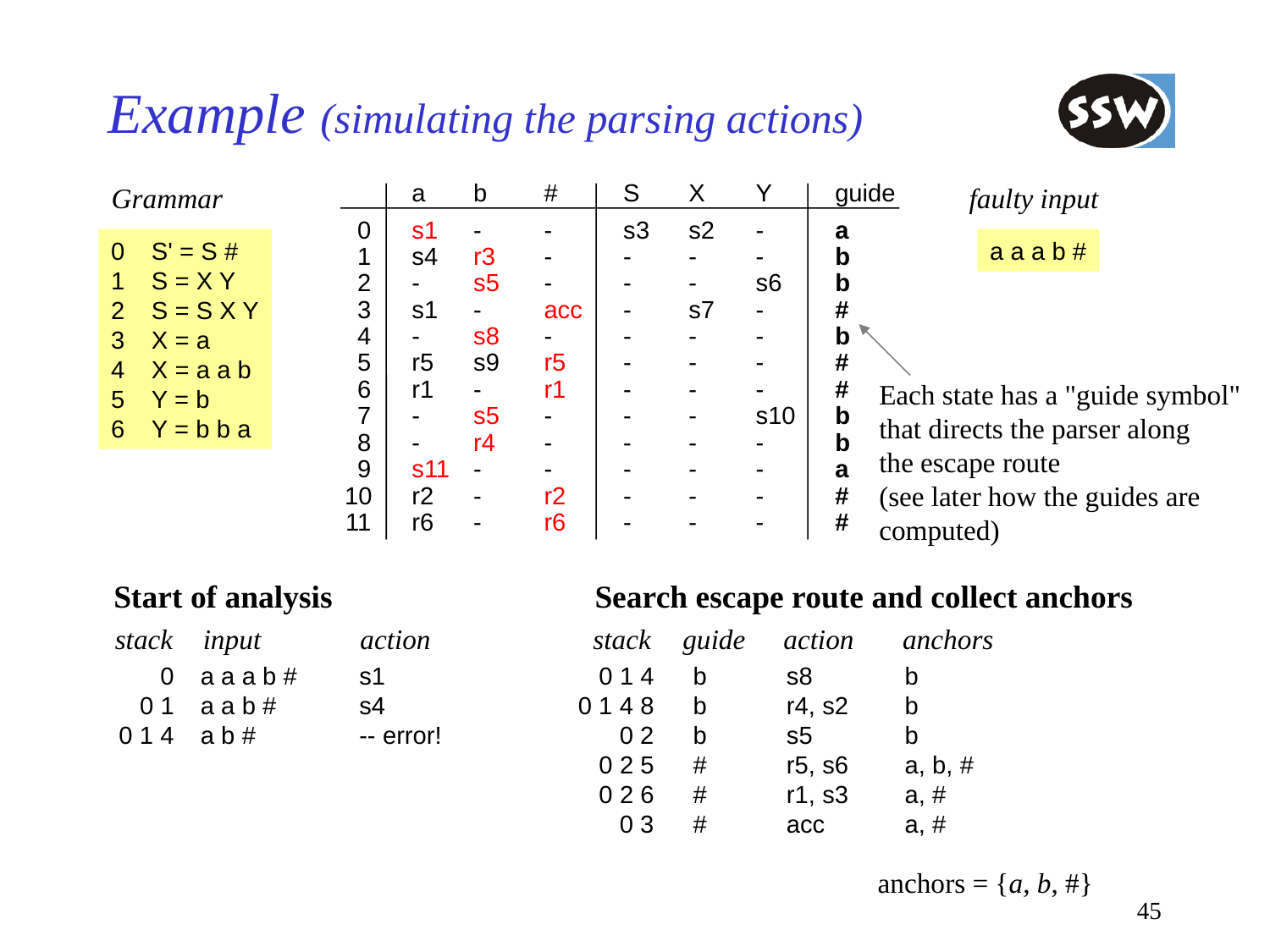

# Example (simulating the parsing actions)
		a	b	#	S	X	Y	guide
	0	s1	-	-	s3	s2	-	a
	1	s4	r3	-	-	-	-	b
	2	-	s5	-	-	-	s6	b
	3	s1	-	acc	-	s7	-	#
	4	-	s8	-	-	-	-	b
	5	r5	s9	r5	-	-	-	#
	6	r1	-	r1	-	-	-	#
	7	-	s5	-	-	-	s10	b
	8	-	r4	-	-	-	-	b
	9	s11	-	-	-	-	-	a
	10	r2	-	r2	-	-	-	#
	11	r6	-	r6	-	-	-	#
Grammar
faulty input

0	S' = S #
1	S = X Y
2	S = S X Y
3	X = a
4	X = a a b
5	Y = b
6	Y = b b a
a a a b #

Each state has a "guide symbol"
that directs the parser along
the escape route
(see later how the guides are
computed)
Start of analysis
stack
input
action
Search escape route and collect anchors
stack
guide
action
anchors
	0	a a a b #	s1
	0 1	a a b #	s4
	0 1 4	a b #	-- error!
	0 1 4	b	s8	b
	0 1 4 8	b	r4, s2	b
	0 2	b	s5	b
	0 2 5	#	r5, s6	a, b, #
	0 2 6	#	r1, s3	a, #
	0 3	#	acc	a, #
anchors = {a, b, #}
45